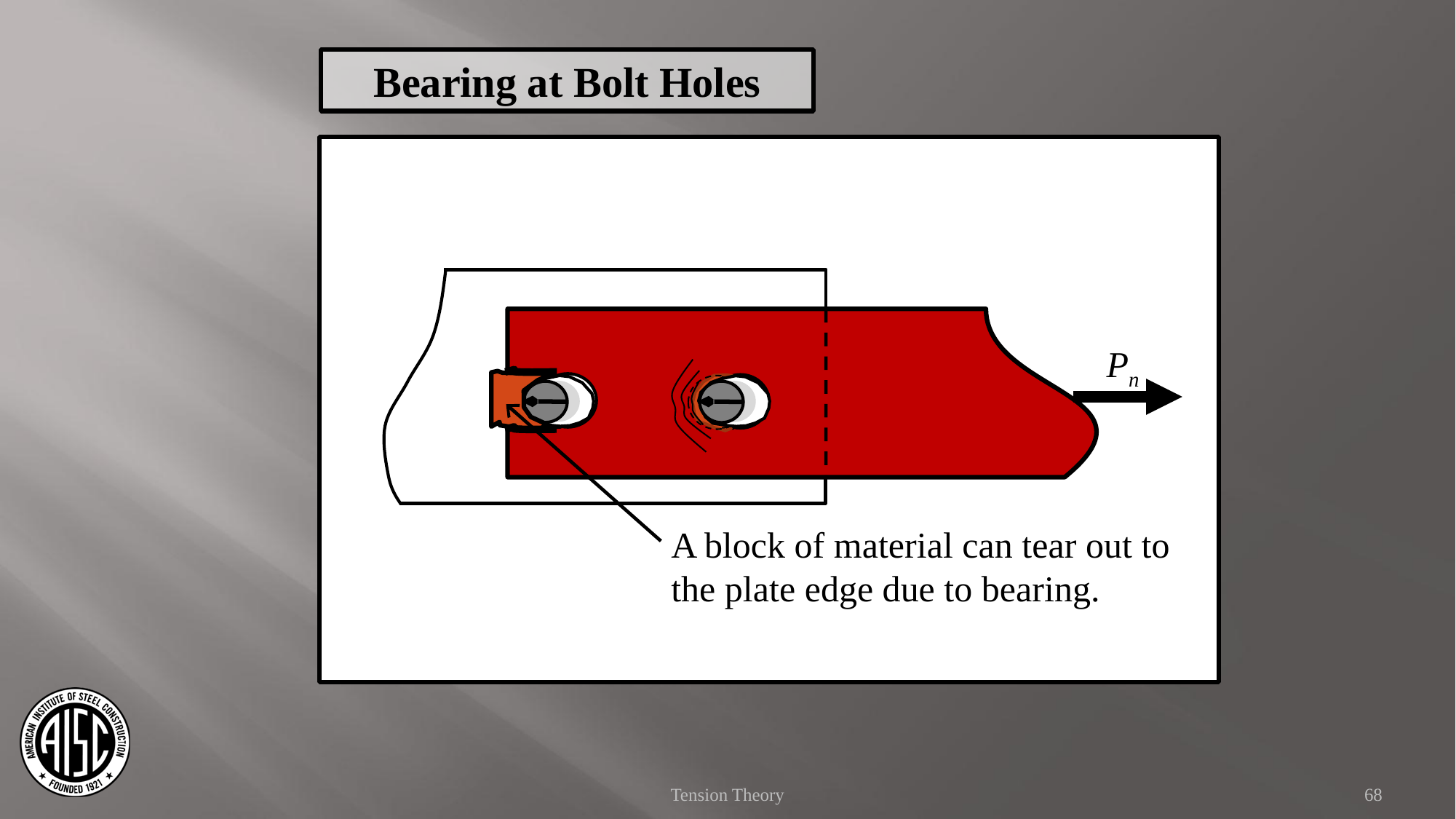

Bearing at Bolt Holes

Pn

A block of material can tear out to the plate edge due to bearing.
Tension Theory
68